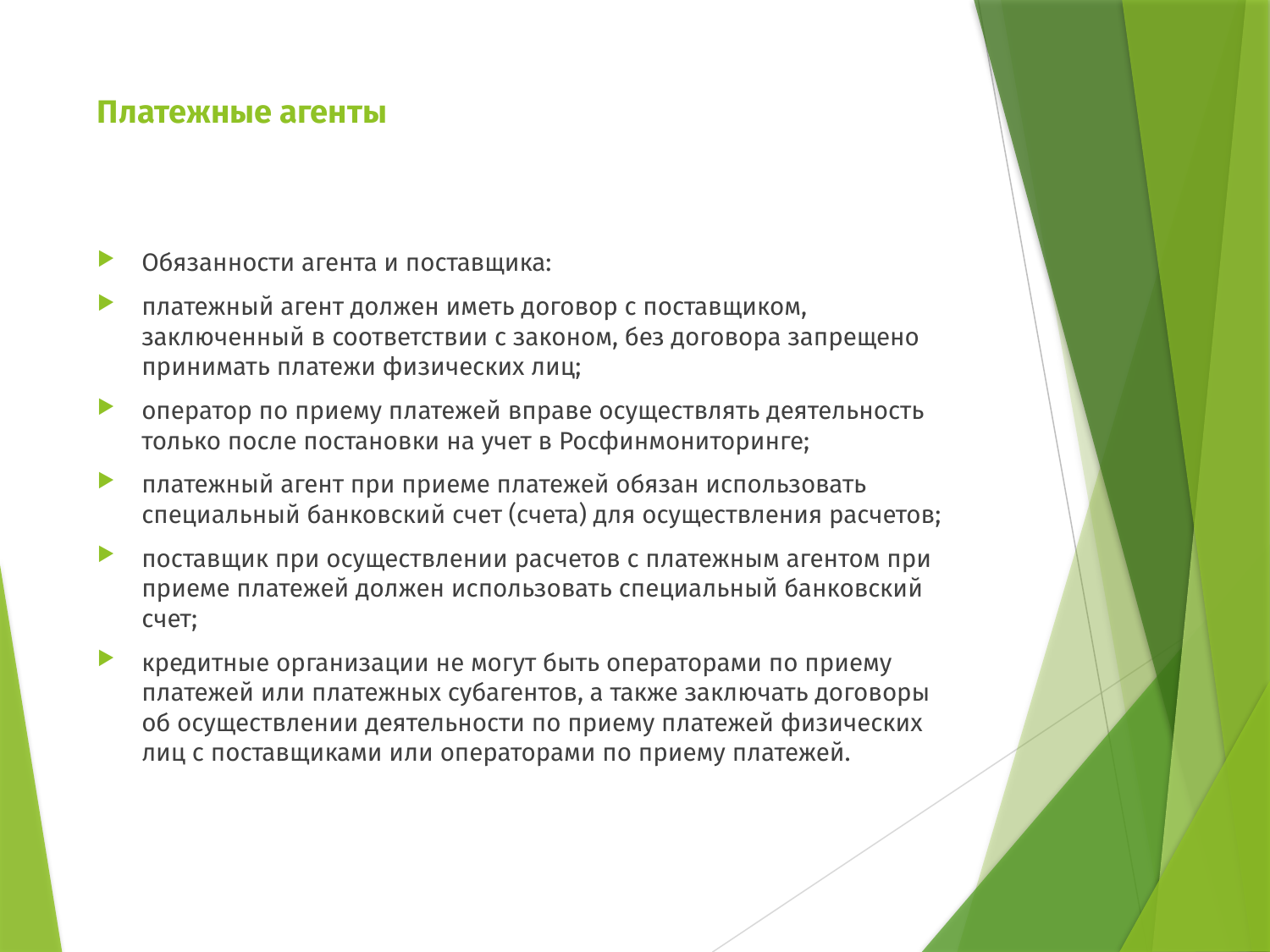

# Платежные агенты

Обязанности агента и поставщика:
платежный агент должен иметь договор с поставщиком, заключенный в соответствии с законом, без договора запрещено принимать платежи физических лиц;
оператор по приему платежей вправе осуществлять деятельность только после постановки на учет в Росфинмониторинге;
платежный агент при приеме платежей обязан использовать специальный банковский счет (счета) для осуществления расчетов;
поставщик при осуществлении расчетов с платежным агентом при приеме платежей должен использовать специальный банковский счет;
кредитные организации не могут быть операторами по приему платежей или платежных субагентов, а также заключать договоры об осуществлении деятельности по приему платежей физических лиц с поставщиками или операторами по приему платежей.